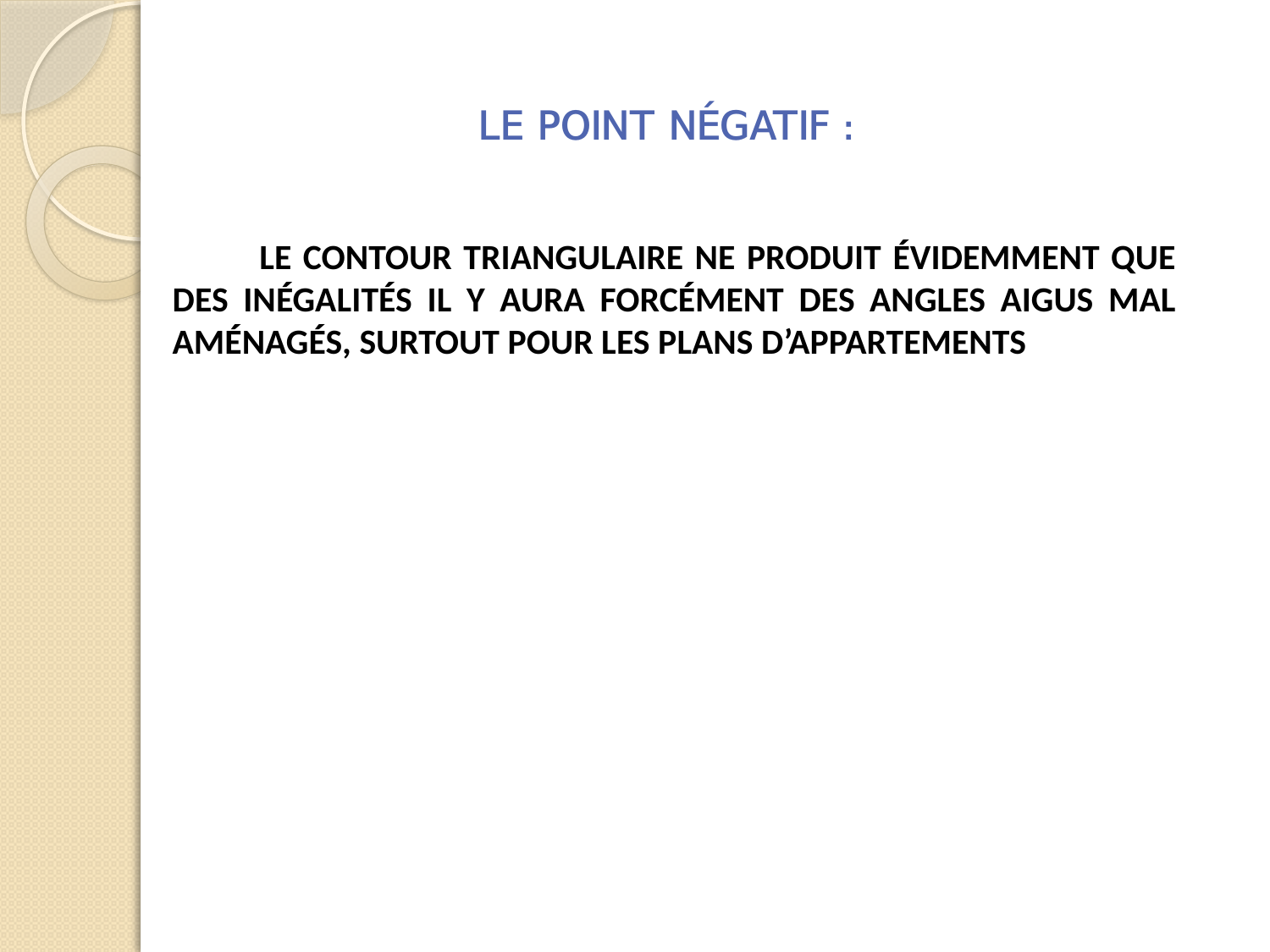

# Le point négatif :
           Le contour triangulaire ne produit évidemment que des inégalités il y aura forcément des angles aigus mal aménagés, surtout pour les plans d’appartements